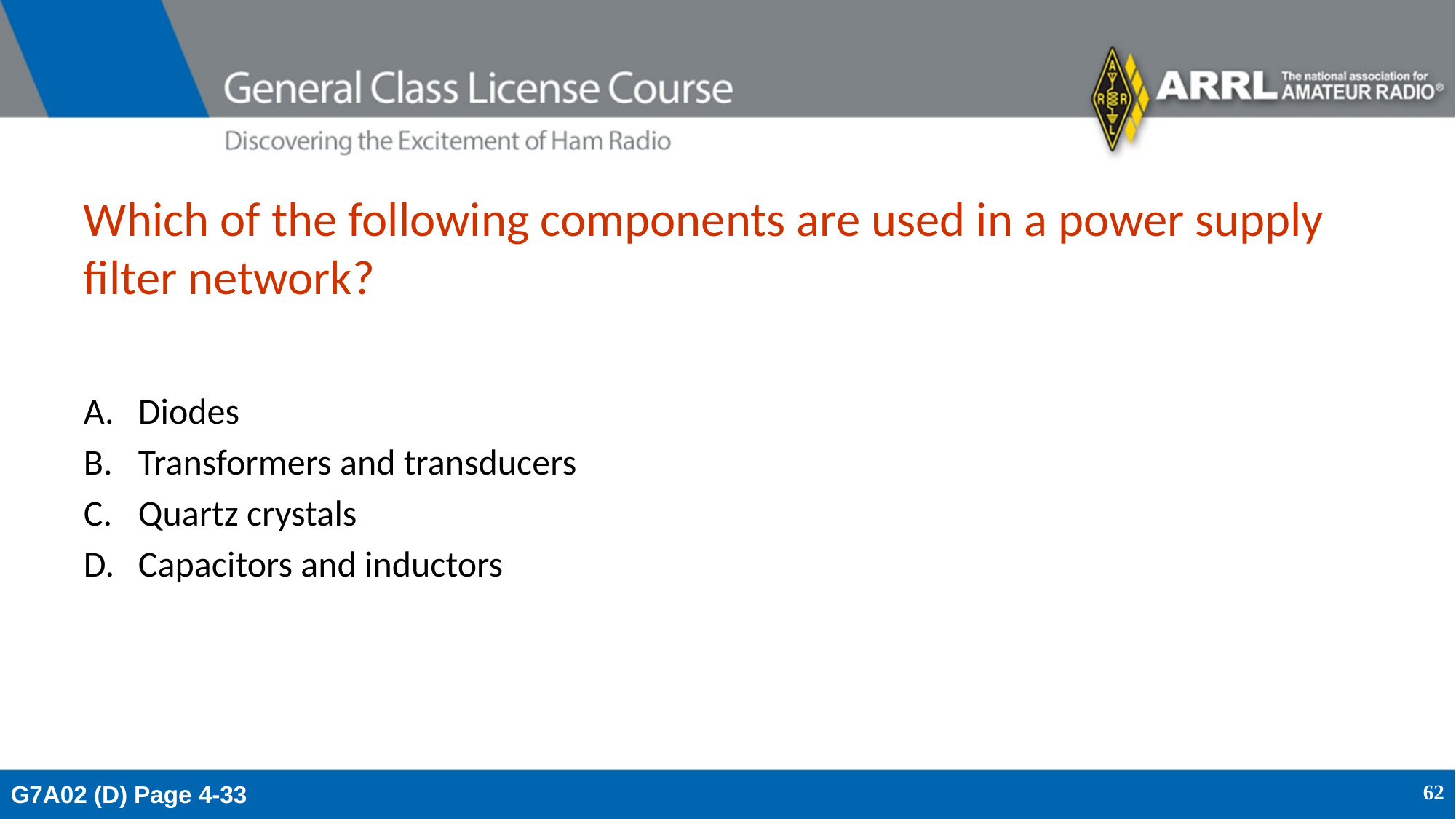

# Which of the following components are used in a power supply filter network?
Diodes
Transformers and transducers
Quartz crystals
Capacitors and inductors
G7A02 (D) Page 4-33
62